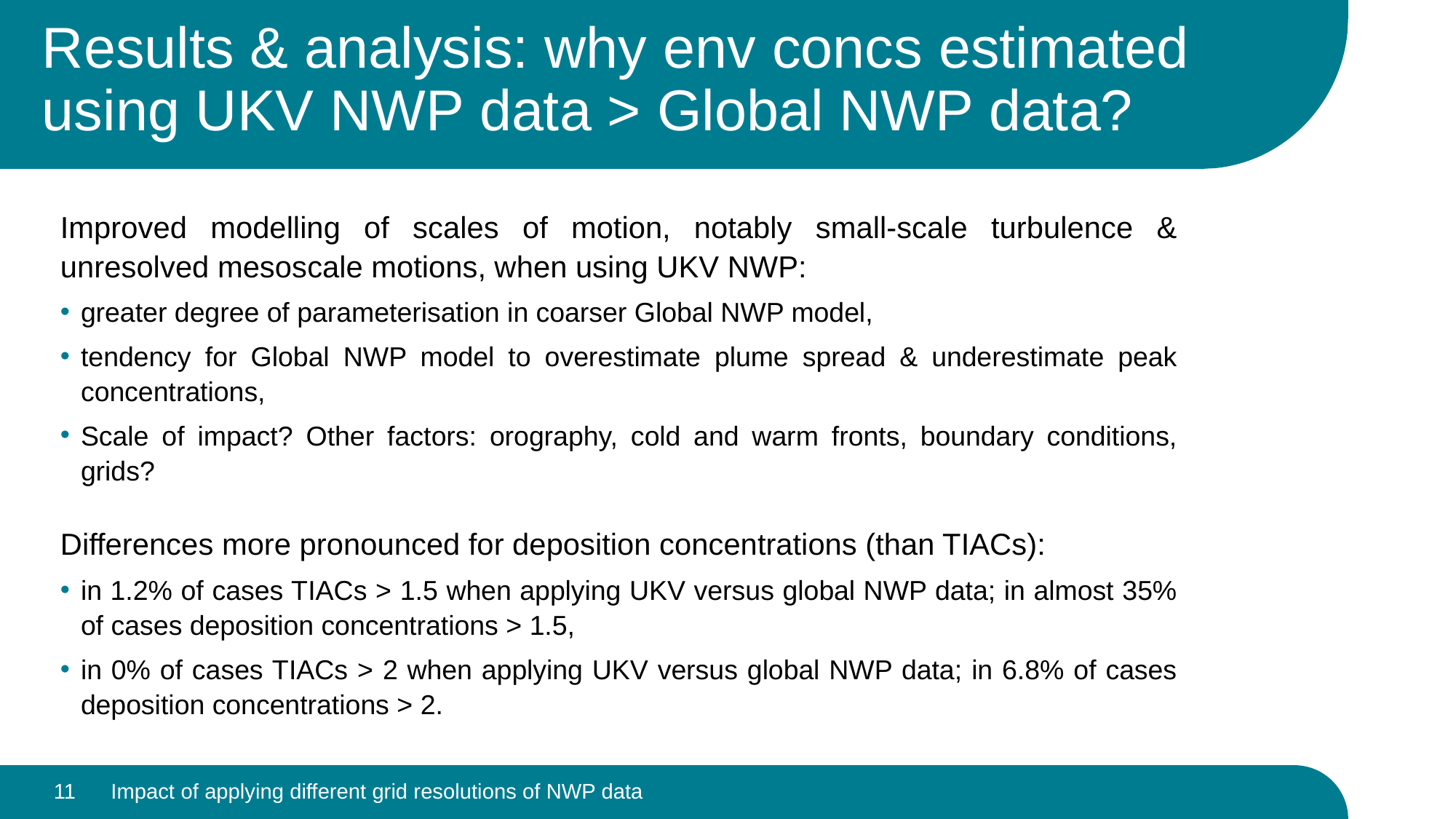

# Results & analysis: why env concs estimated using UKV NWP data > Global NWP data?
Improved modelling of scales of motion, notably small-scale turbulence & unresolved mesoscale motions, when using UKV NWP:
greater degree of parameterisation in coarser Global NWP model,
tendency for Global NWP model to overestimate plume spread & underestimate peak concentrations,
Scale of impact? Other factors: orography, cold and warm fronts, boundary conditions, grids?

Differences more pronounced for deposition concentrations (than TIACs):
in 1.2% of cases TIACs > 1.5 when applying UKV versus global NWP data; in almost 35% of cases deposition concentrations > 1.5,
in 0% of cases TIACs > 2 when applying UKV versus global NWP data; in 6.8% of cases deposition concentrations > 2.

11
Impact of applying different grid resolutions of NWP data